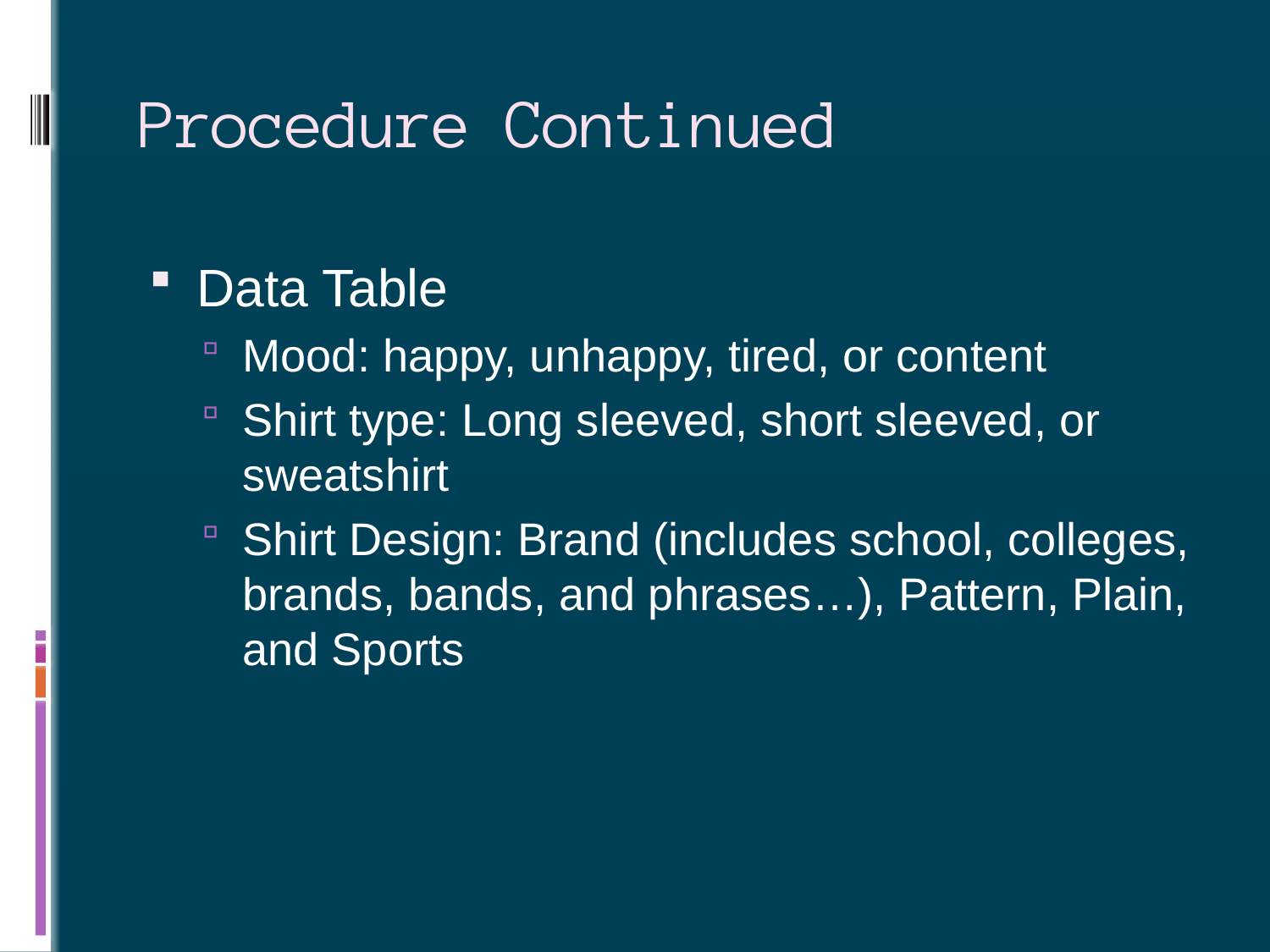

# Procedure Continued
Data Table
Mood: happy, unhappy, tired, or content
Shirt type: Long sleeved, short sleeved, or sweatshirt
Shirt Design: Brand (includes school, colleges, brands, bands, and phrases…), Pattern, Plain, and Sports